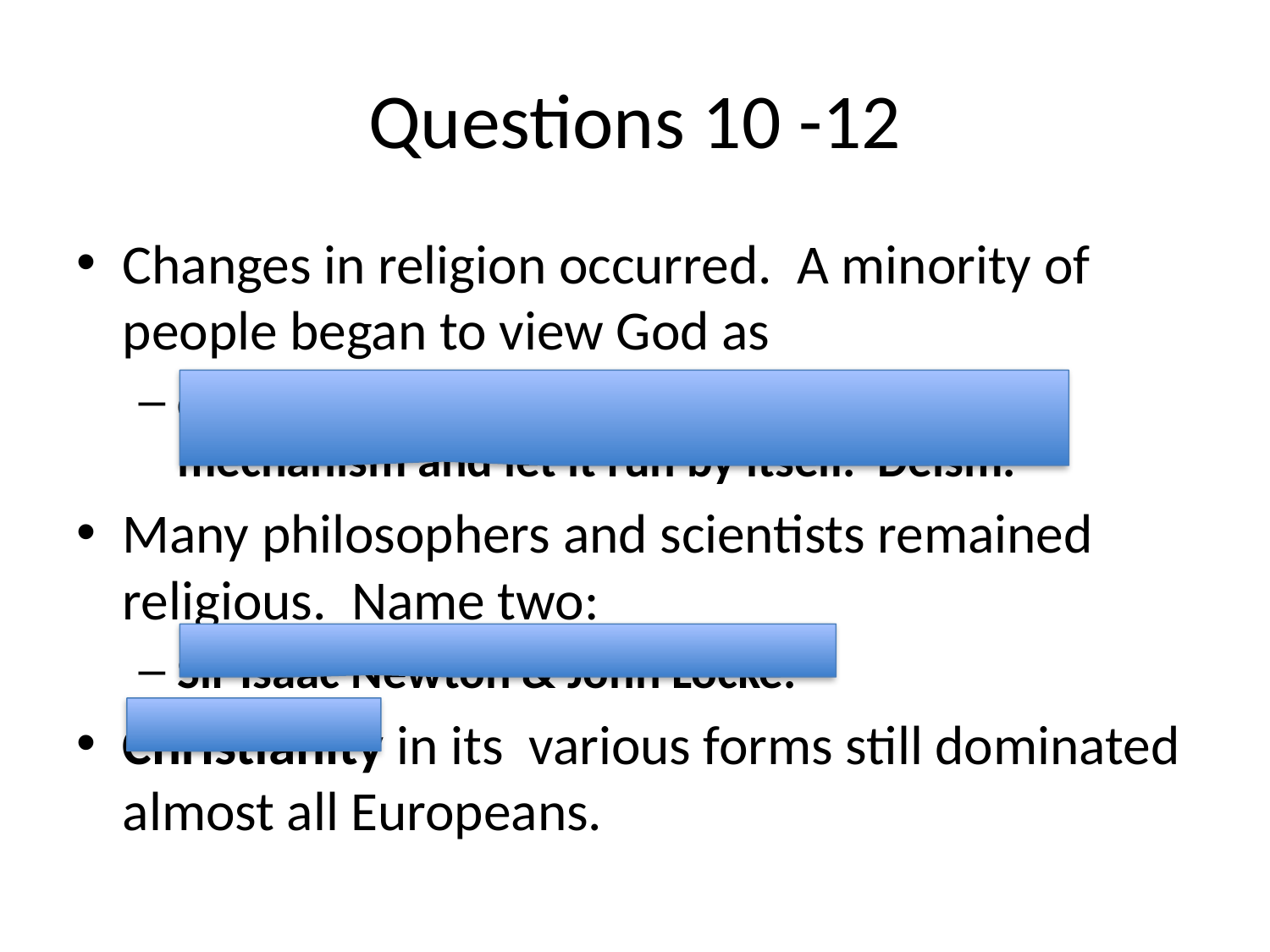

# Questions 10 -12
Changes in religion occurred.  A minority of people began to view God as
creator of clock-withdrawn from perfect mechanism and let it run by itself.  Deism.
Many philosophers and scientists remained religious.  Name two:
Sir Isaac Newton & John Locke.
Christianity in its  various forms still dominated almost all Europeans.